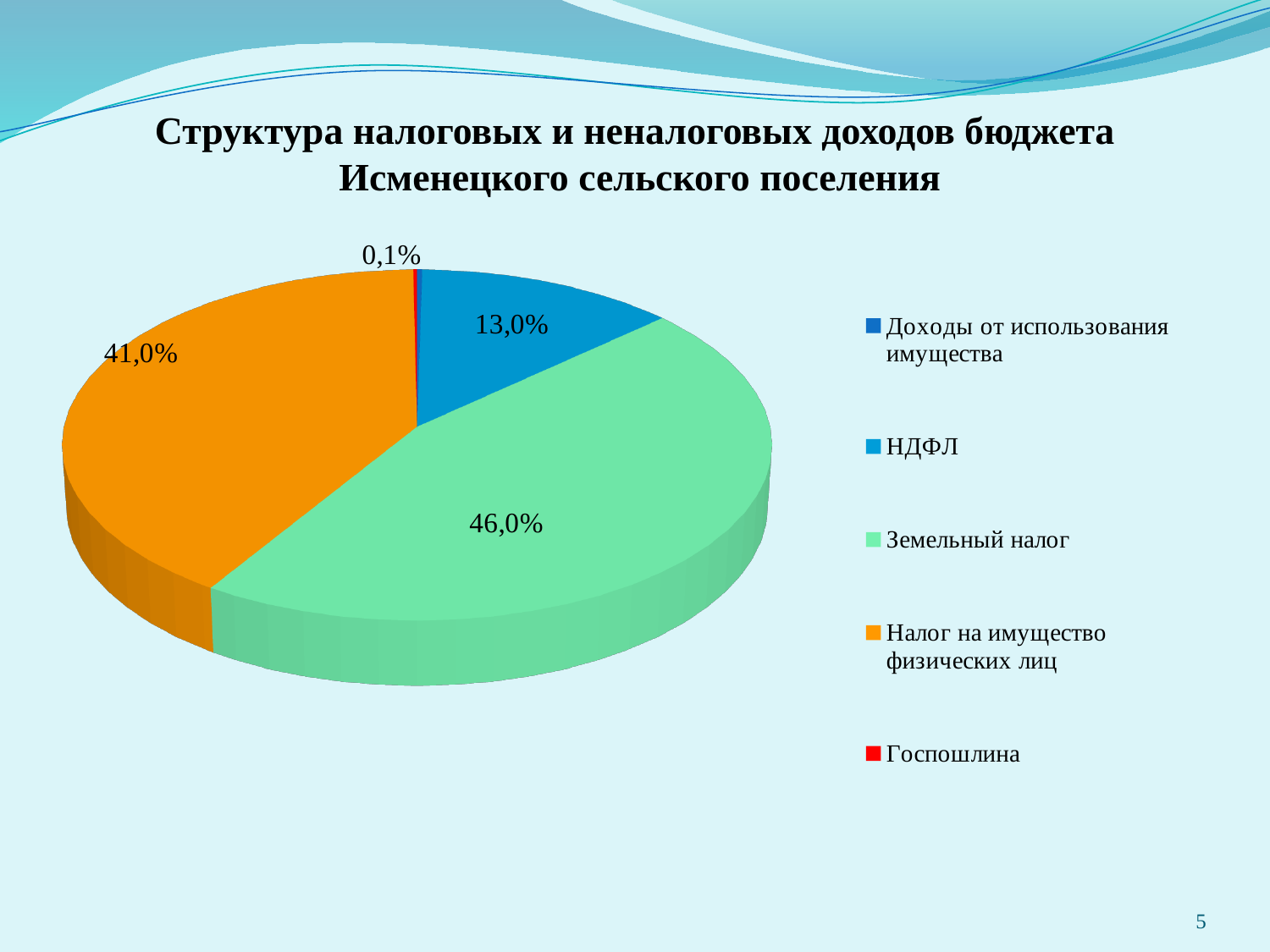

# Структура налоговых и неналоговых доходов бюджета Исменецкого сельского поселения

[unsupported chart]

5